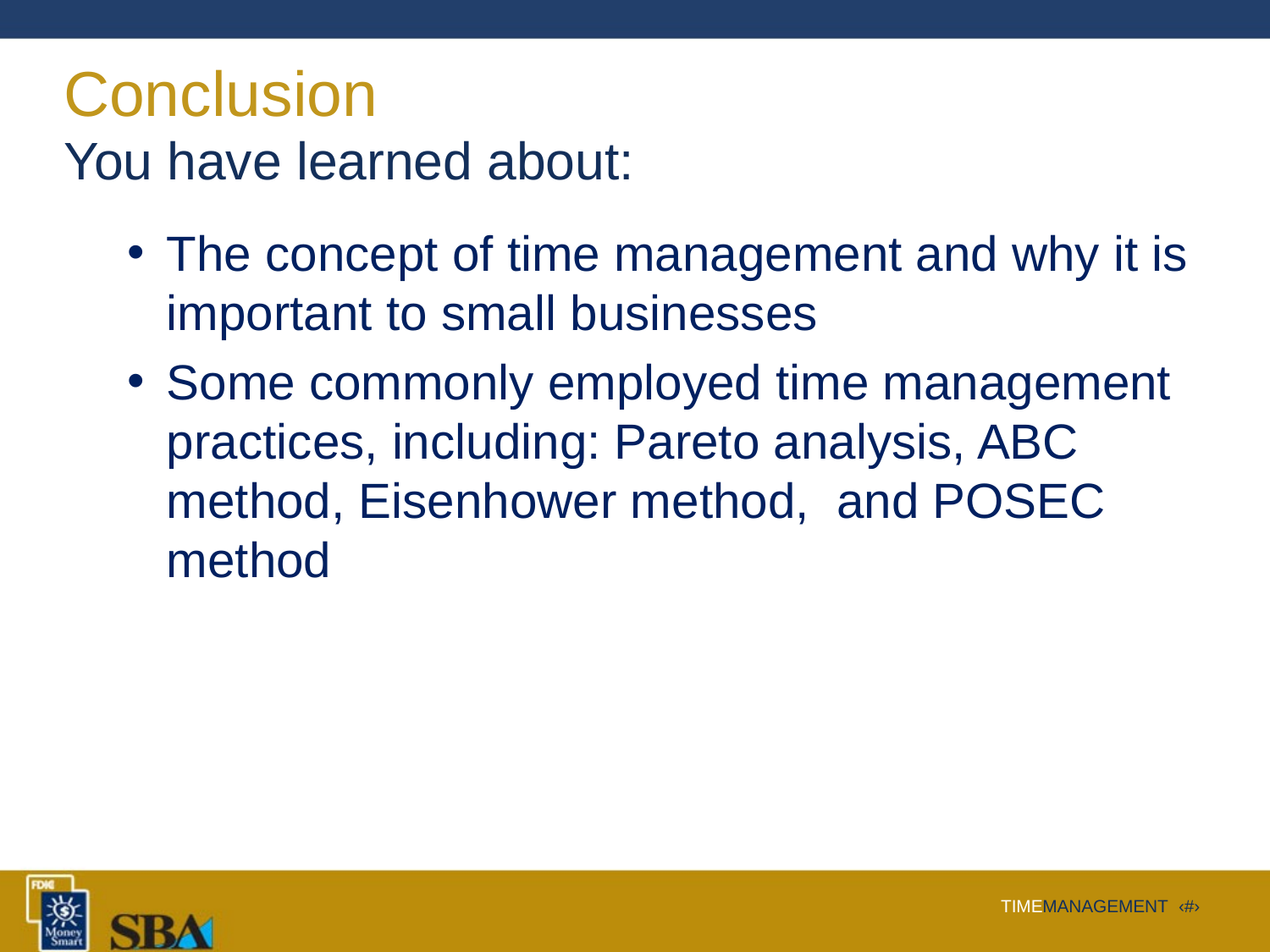

# Conclusion
You have learned about:
The concept of time management and why it is important to small businesses
Some commonly employed time management practices, including: Pareto analysis, ABC method, Eisenhower method,  and POSEC method